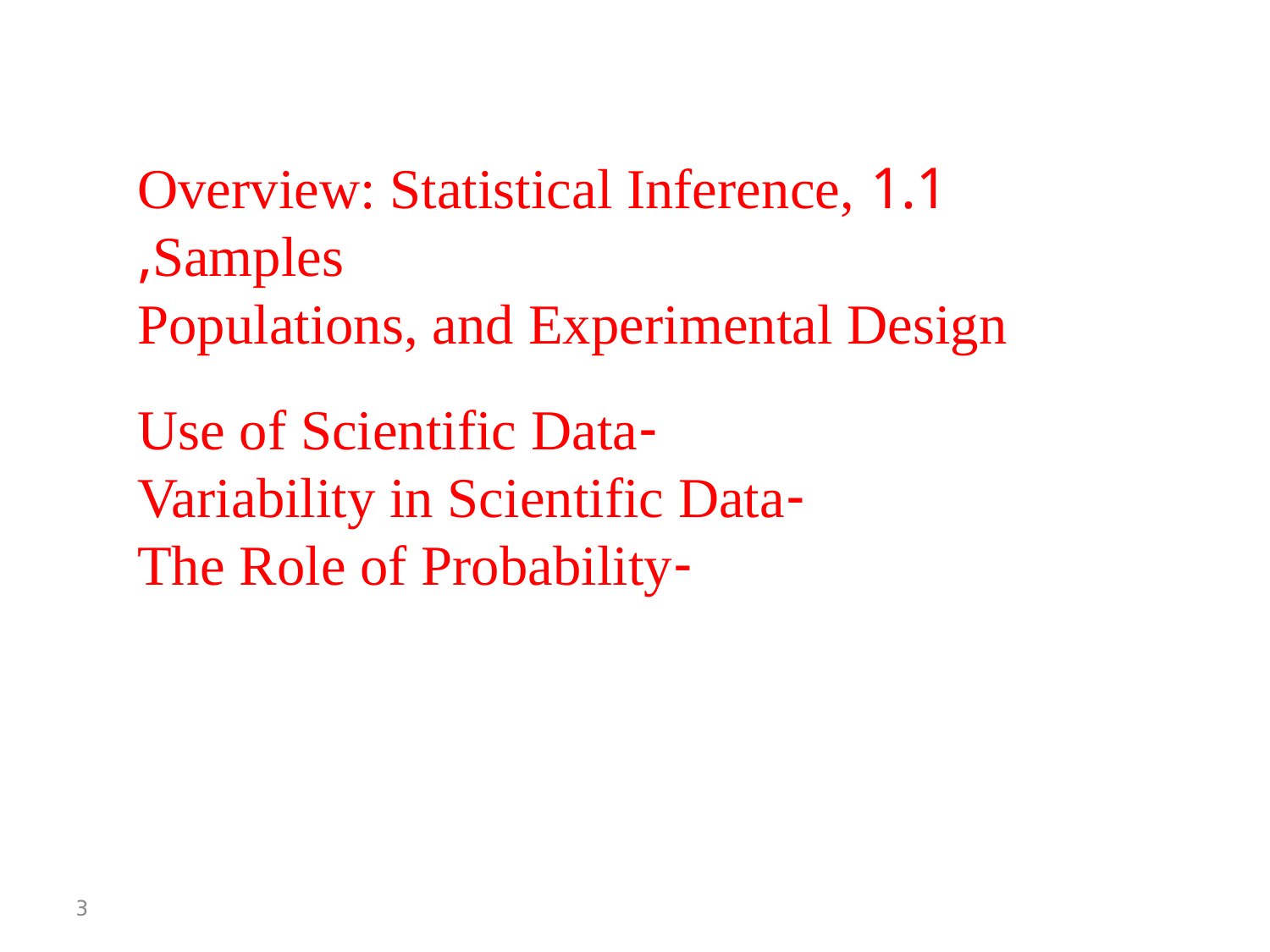

1.1 Overview: Statistical Inference, Samples,
Populations, and Experimental Design

-Use of Scientific Data
-Variability in Scientific Data
-The Role of Probability
3